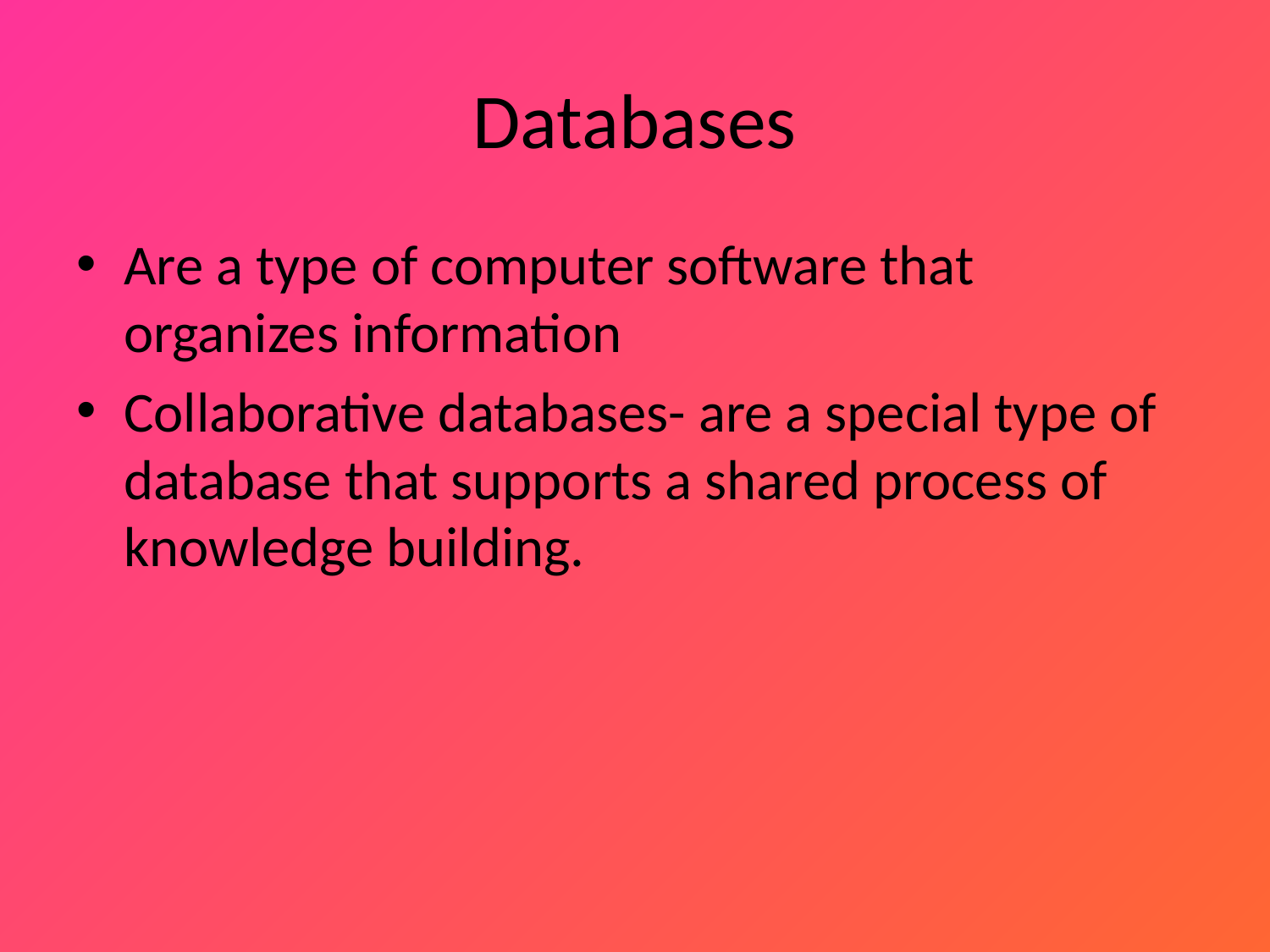

# Databases
Are a type of computer software that organizes information
Collaborative databases- are a special type of database that supports a shared process of knowledge building.